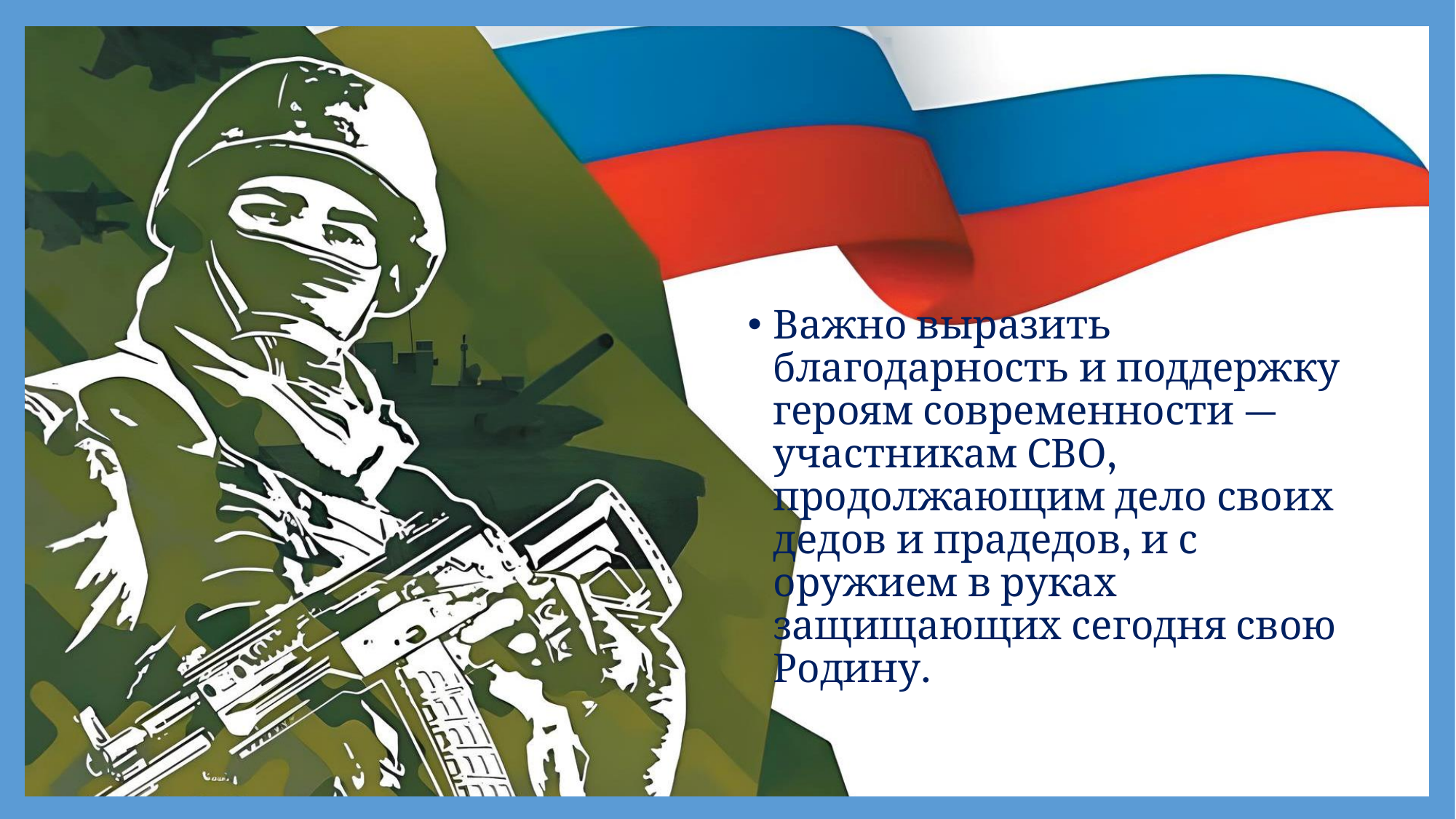

#

Важно выразить благодарность и поддержку героям современности — участникам СВО, продолжающим дело своих дедов и прадедов, и с оружием в руках защищающих сегодня свою Родину.